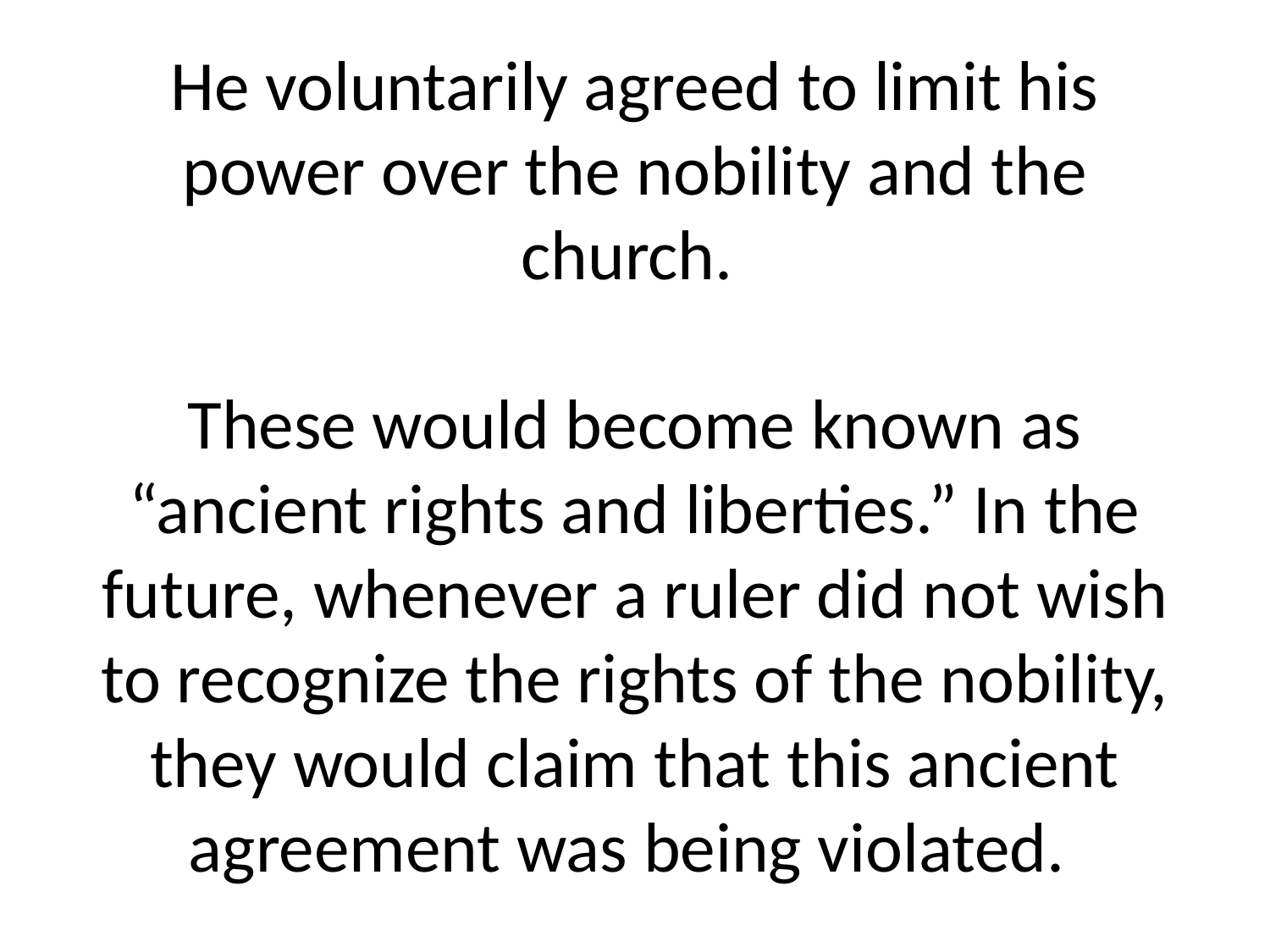

# He voluntarily agreed to limit his power over the nobility and the church. These would become known as “ancient rights and liberties.” In the future, whenever a ruler did not wish to recognize the rights of the nobility, they would claim that this ancient agreement was being violated.